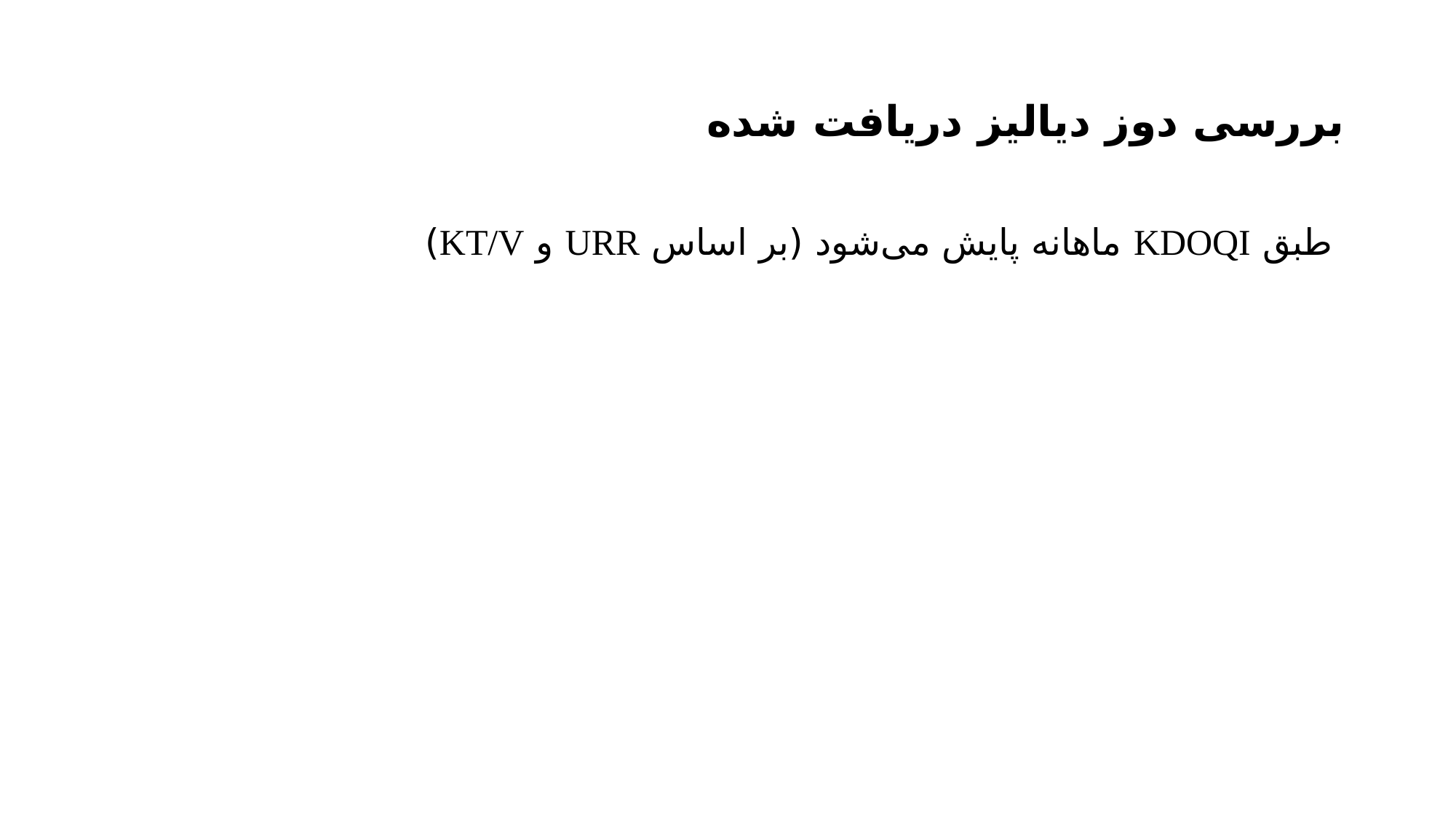

# بررسی دوز دیالیز دریافت شده
 طبق KDOQI ماهانه پایش می‌شود (بر اساس URR و KT/V)